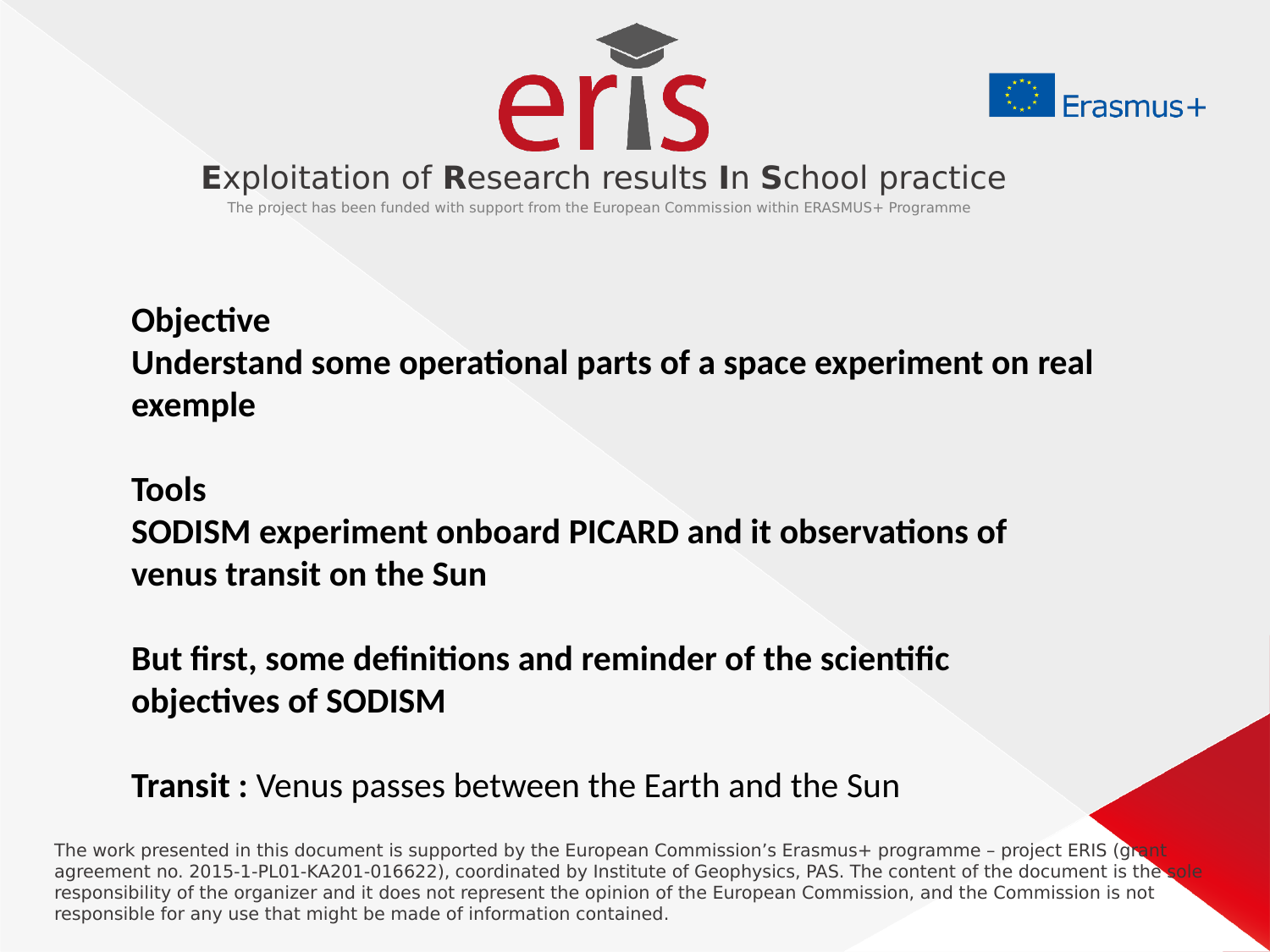

Objective
Understand some operational parts of a space experiment on real exemple

Tools
SODISM experiment onboard PICARD and it observations of venus transit on the Sun

But first, some definitions and reminder of the scientific objectives of SODISM

Transit : Venus passes between the Earth and the Sun
The work presented in this document is supported by the European Commission’s Erasmus+ programme – project ERIS (grant agreement no. 2015-1-PL01-KA201-016622), coordinated by Institute of Geophysics, PAS. The content of the document is the sole responsibility of the organizer and it does not represent the opinion of the European Commission, and the Commission is not responsible for any use that might be made of information contained.